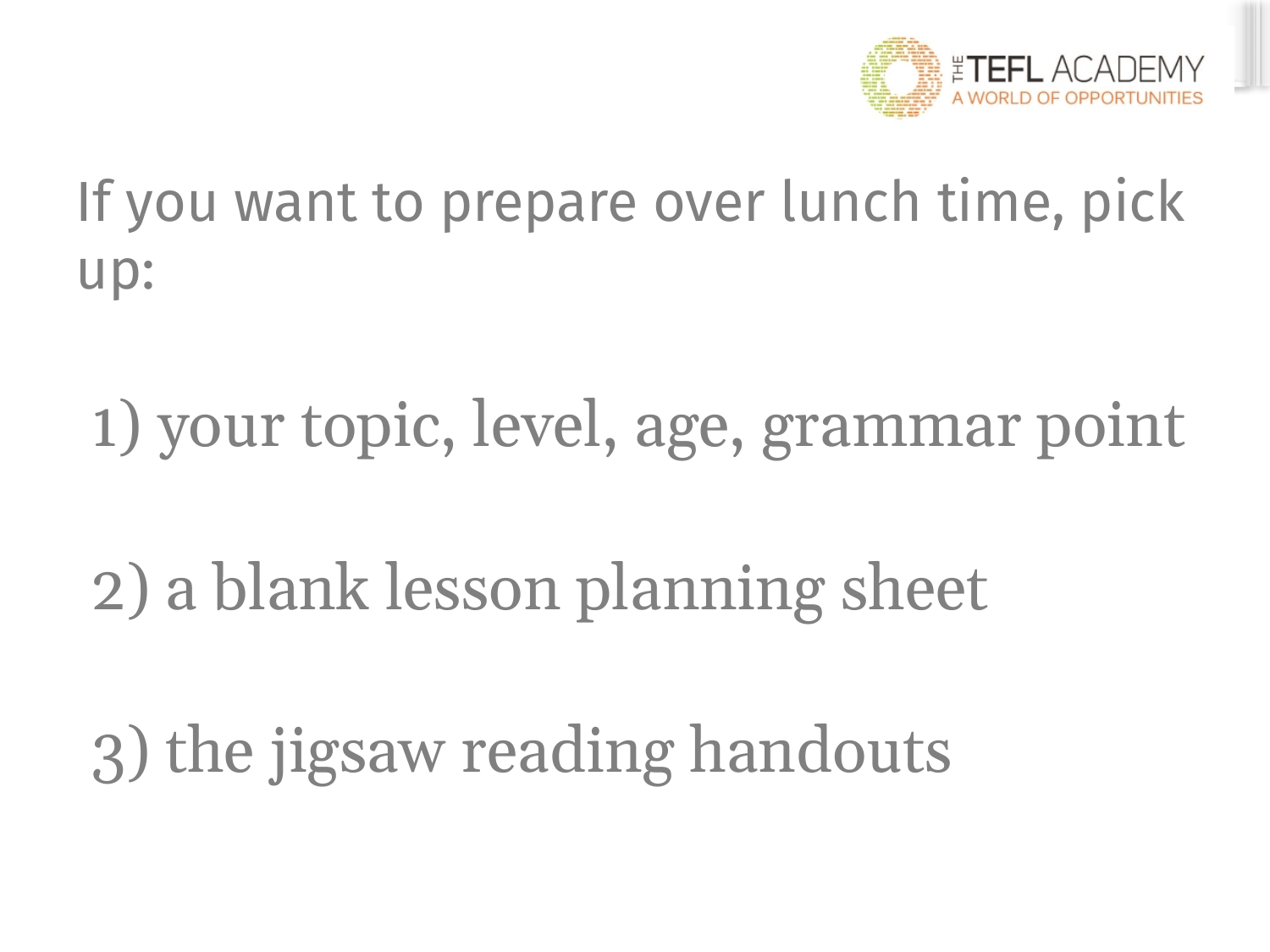

# If you want to prepare over lunch time, pick up:

1) your topic, level, age, grammar point

2) a blank lesson planning sheet

3) the jigsaw reading handouts